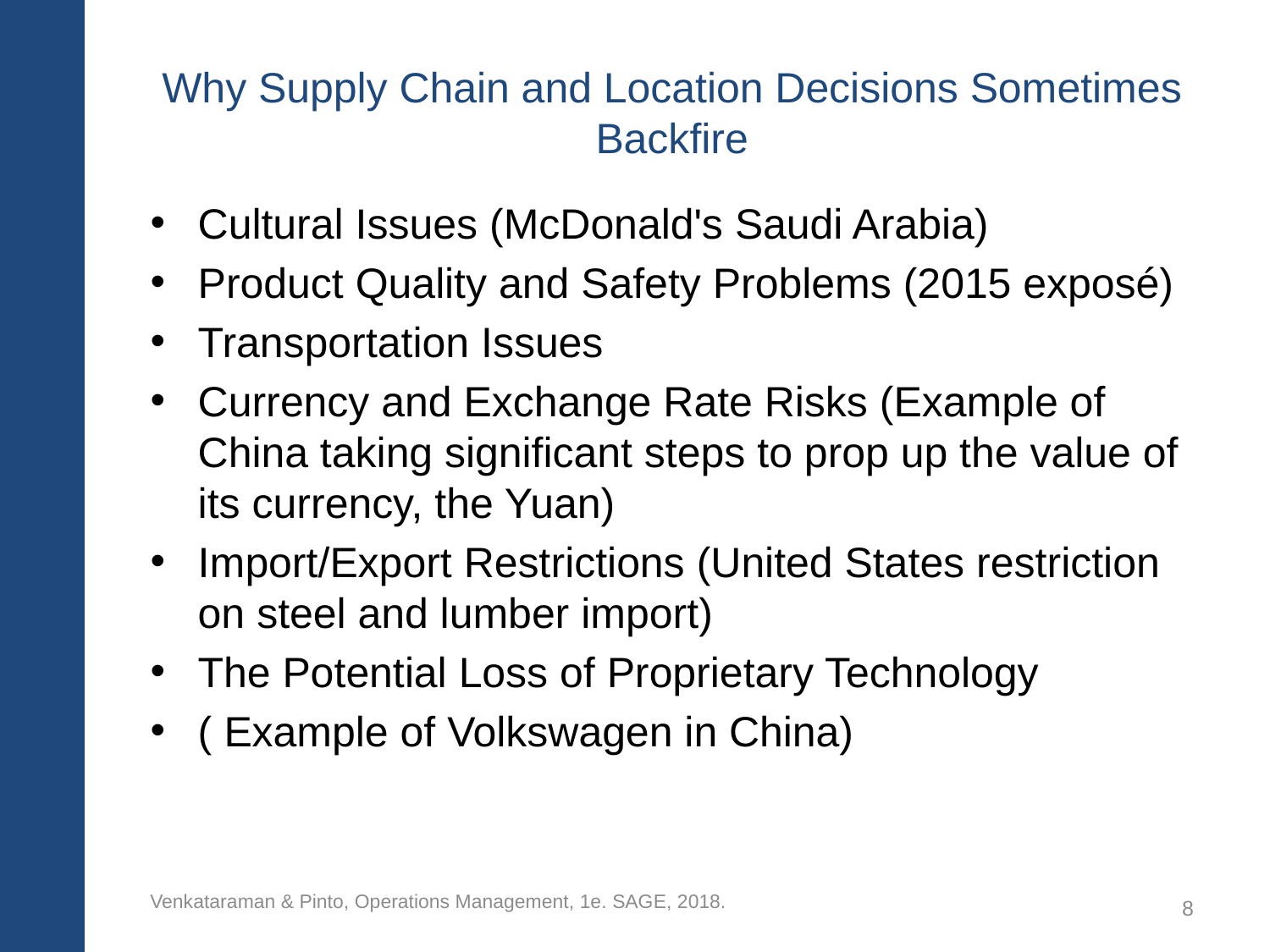

# Why Supply Chain and Location Decisions Sometimes Backfire
Cultural Issues (McDonald's Saudi Arabia)
Product Quality and Safety Problems (2015 exposé)
Transportation Issues
Currency and Exchange Rate Risks (Example of China taking significant steps to prop up the value of its currency, the Yuan)
Import/Export Restrictions (United States restriction on steel and lumber import)
The Potential Loss of Proprietary Technology
( Example of Volkswagen in China)
Venkataraman & Pinto, Operations Management, 1e. SAGE, 2018.
8